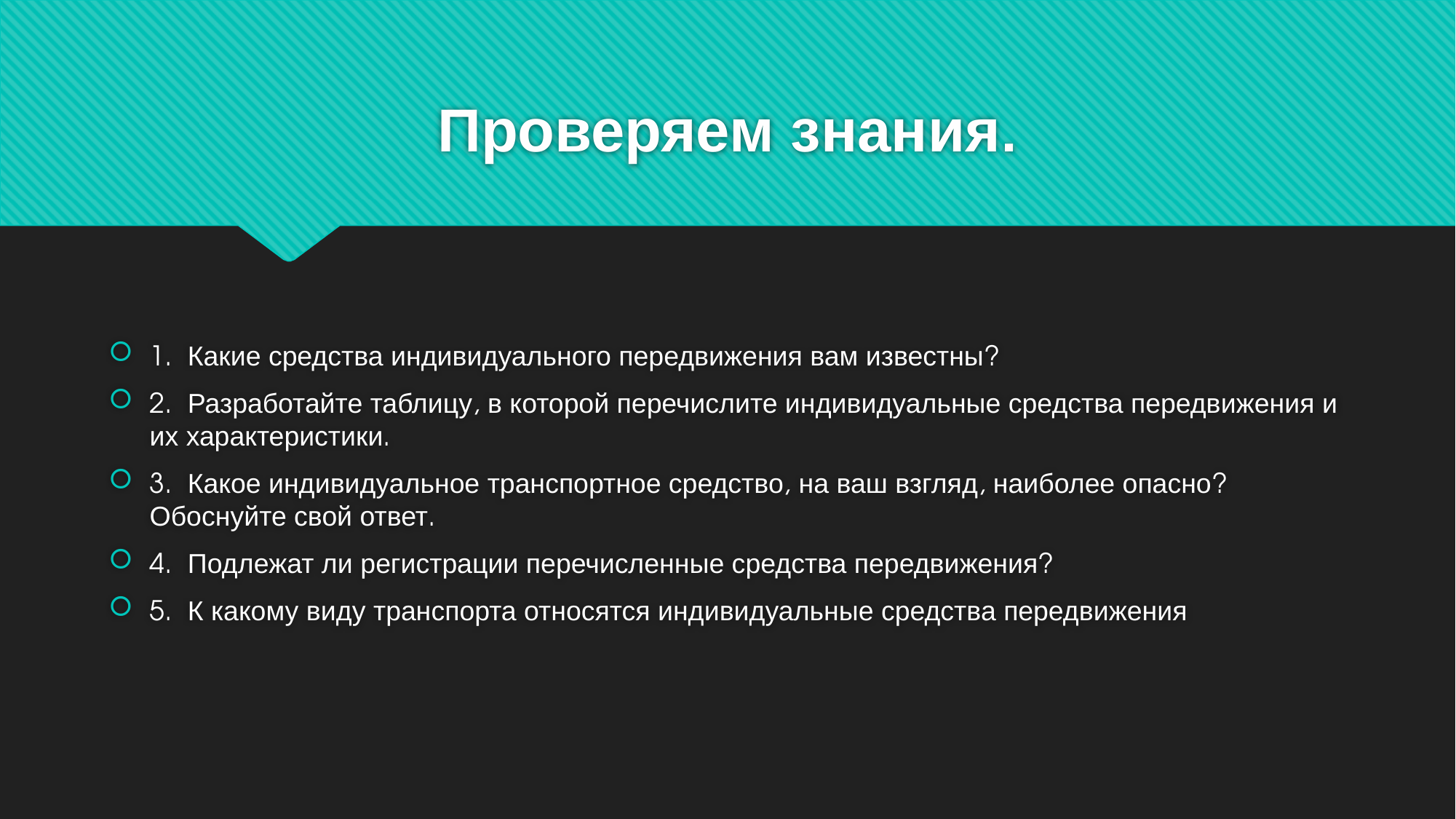

# Проверяем знания.
1.  Какие средства индивидуального передвижения вам известны?
2.  Разработайте таблицу, в которой перечислите индивидуальные средства передвижения и их характеристики.
3.  Какое индивидуальное транспортное средство, на ваш взгляд, наиболее опасно? Обоснуйте свой ответ.
4.  Подлежат ли регистрации перечисленные средства передвижения?
5.  К какому виду транспорта относятся индивидуальные средства передвижения